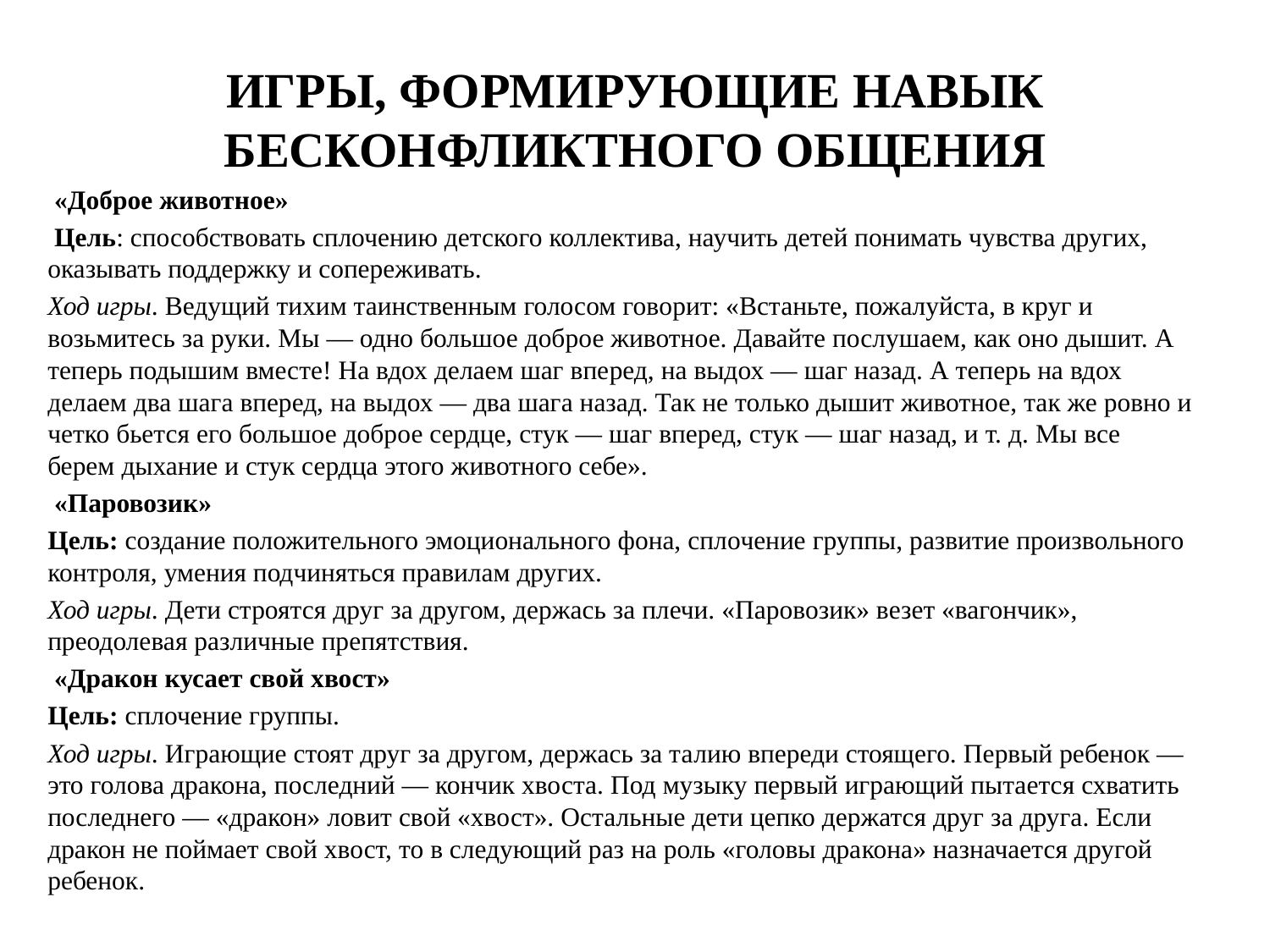

# ИГРЫ, ФОРМИРУЮЩИЕ НАВЫК БЕСКОНФЛИКТНОГО ОБЩЕНИЯ
 «Доброе животное»
 Цель: способствовать сплочению детского коллектива, на­учить детей понимать чувства других, оказывать поддержку и сопереживать.
Ход игры. Ведущий тихим таинственным голосом гово­рит: «Встаньте, пожалуйста, в круг и возьмитесь за руки. Мы — одно большое доброе животное. Давайте послушаем, как оно дышит. А теперь подышим вместе! На вдох делаем шаг впе­ред, на выдох — шаг назад. А теперь на вдох делаем два шага вперед, на выдох — два шага назад. Так не только дышит животное, так же ровно и четко бьется его большое доброе сердце, стук — шаг вперед, стук — шаг назад, и т. д. Мы все берем дыхание и стук сердца этого животного себе».
 «Паровозик»
Цель: создание положительного эмоционального фона, спло­чение группы, развитие произвольного контроля, умения под­чиняться правилам других.
Ход игры. Дети строятся друг за другом, держась за плечи. «Паровозик» везет «вагончик», преодолевая различные пре­пятствия.
 «Дракон кусает свой хвост»
Цель: сплочение группы.
Ход игры. Играющие стоят друг за другом, держась за та­лию впереди стоящего. Первый ребенок — это голова дракона, последний — кончик хвоста. Под музыку первый играющий пытается схватить последнего — «дракон» ловит свой «хвост». Остальные дети цепко держатся друг за друга. Если дракон не поймает свой хвост, то в следующий раз на роль «головы дра­кона» назначается другой ребенок.